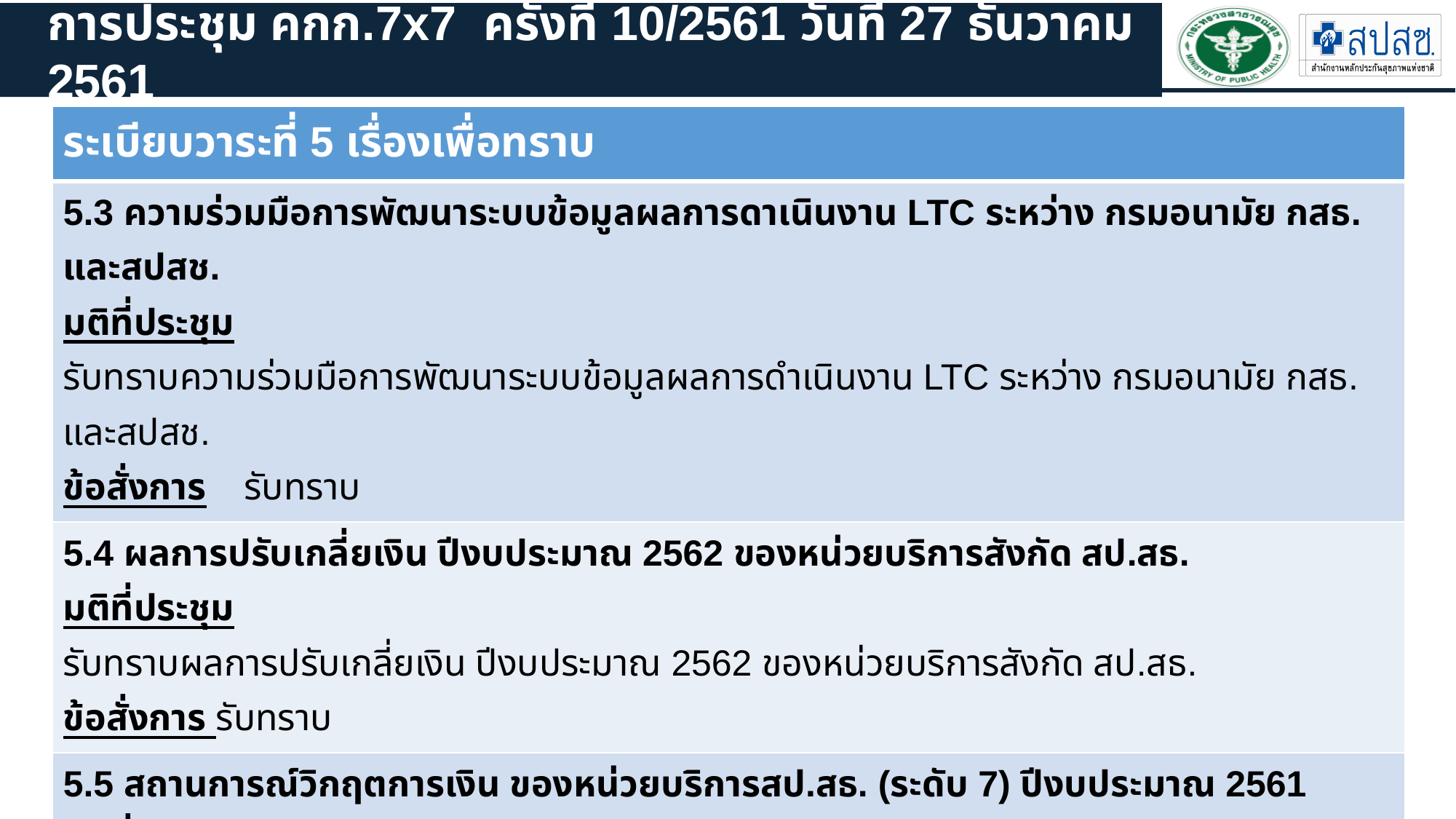

# การประชุม คกก.7x7  ครั้งที่ 10/2561 วันที่ 27 ธันวาคม 2561
| ระเบียบวาระที่ 5 เรื่องเพื่อทราบ |
| --- |
| 5.3 ความร่วมมือการพัฒนาระบบข้อมูลผลการดาเนินงาน LTC ระหว่าง กรมอนามัย กสธ. และสปสช. มติที่ประชุม รับทราบความร่วมมือการพัฒนาระบบข้อมูลผลการดำเนินงาน LTC ระหว่าง กรมอนามัย กสธ. และสปสช. ข้อสั่งการ รับทราบ |
| 5.4 ผลการปรับเกลี่ยเงิน ปีงบประมาณ 2562 ของหน่วยบริการสังกัด สป.สธ. มติที่ประชุม รับทราบผลการปรับเกลี่ยเงิน ปีงบประมาณ 2562 ของหน่วยบริการสังกัด สป.สธ. ข้อสั่งการ รับทราบ |
| 5.5 สถานการณ์วิกฤตการเงิน ของหน่วยบริการสป.สธ. (ระดับ 7) ปีงบประมาณ 2561 มติที่ประชุม รับทราบสถานการณ์วิกฤตการเงิน ของหน่วยบริการ สป.สธ. (ระดับ 7) ปีงบประมาณ 2561 มอบกองเศรษฐกิจสุขภาพและหลักประกันสุขภาพวิเคราะห์ข้อมูลเชิงลึกกลุ่มหน่วยบริการที่มีสถานะการเงินระดับ 7 เรื้อรัง และกลุ่มระดับ 4-6 เพื่อกำหนดแนวทางการช่วยเหลือให้สอดคล้องกับสภาพปัญหา ข้อสั่งการ รับทราบ |
4